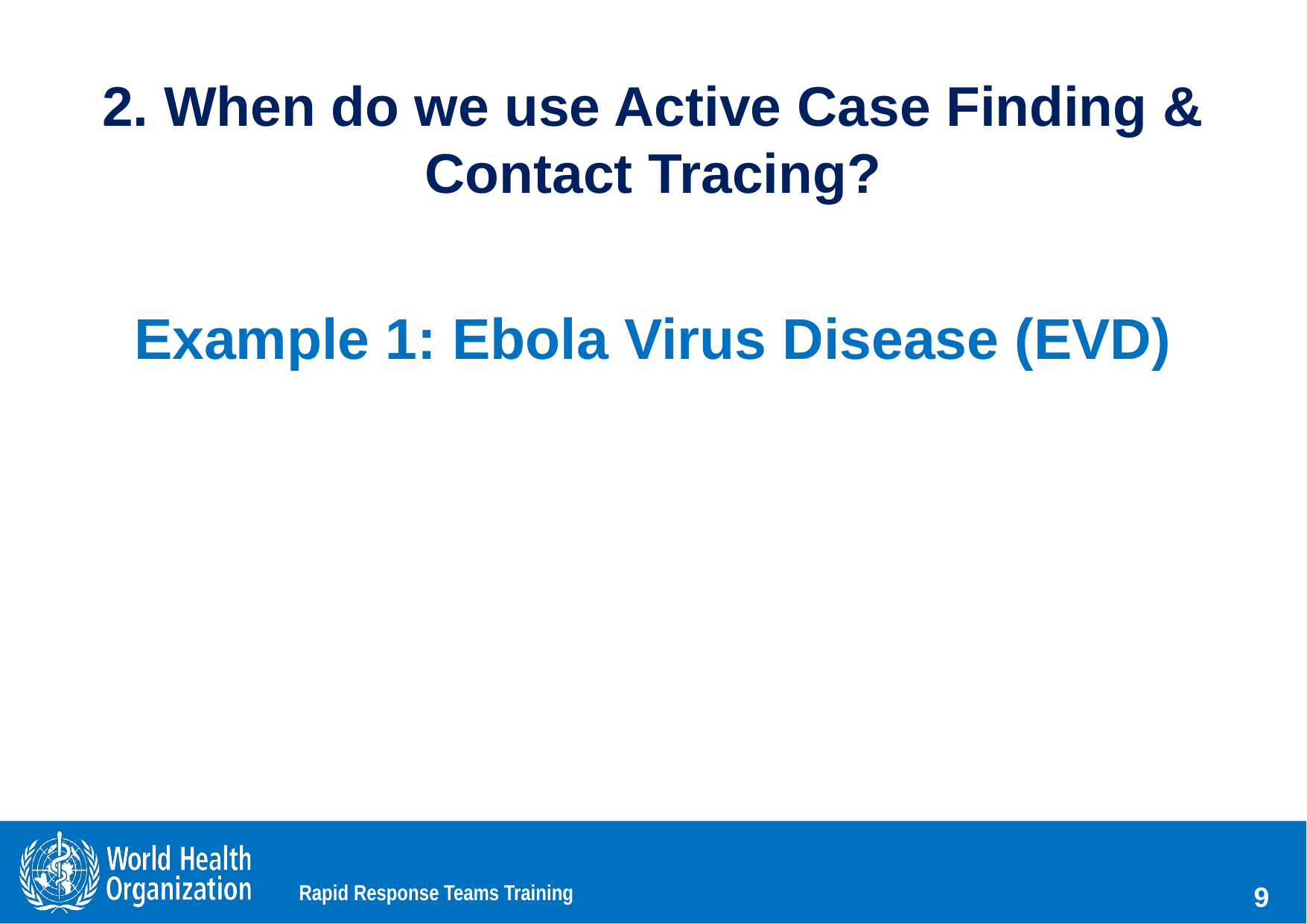

# 2. When do we use Active Case Finding & Contact Tracing?

Example 1: Ebola Virus Disease (EVD)